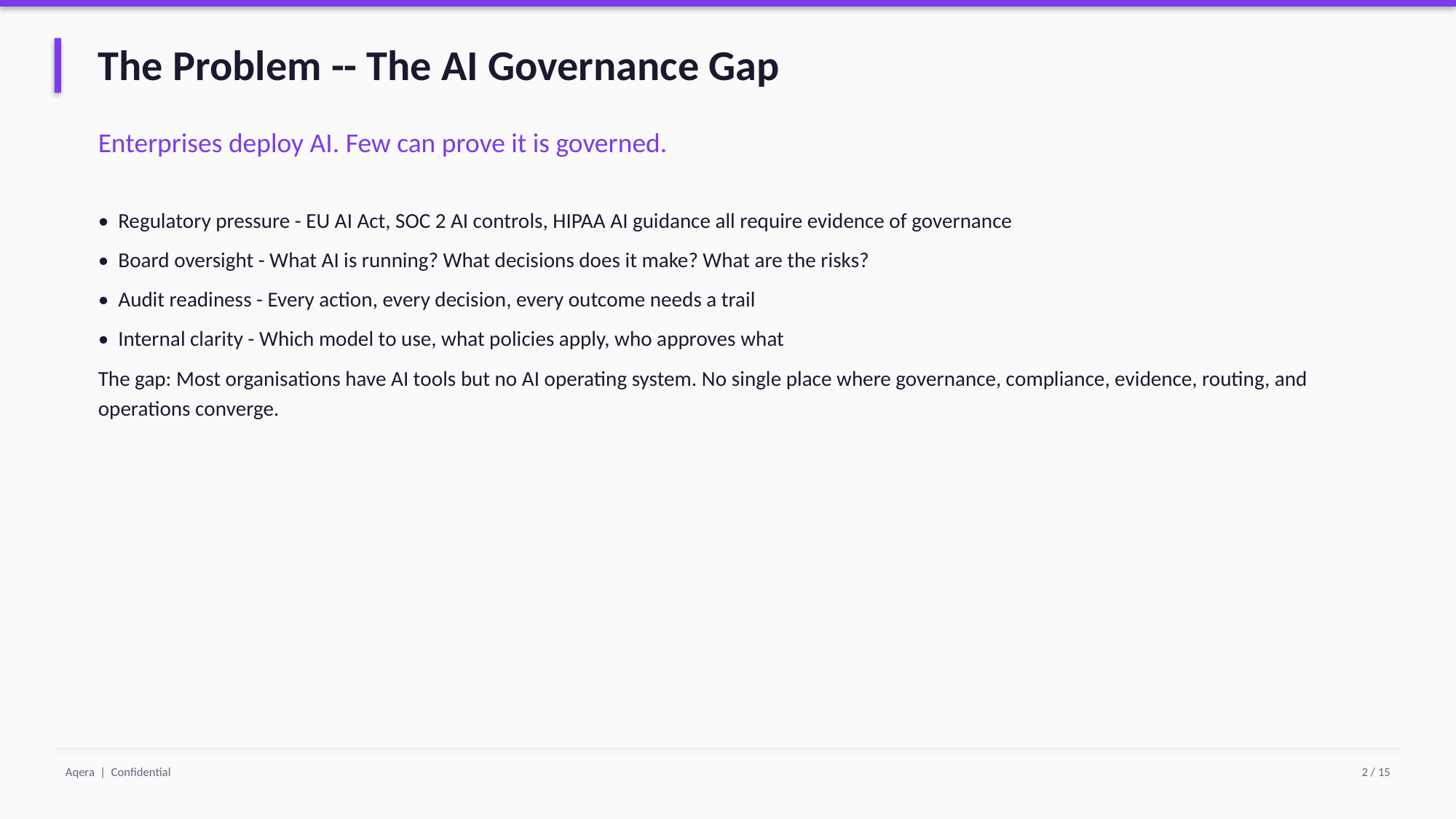

The Problem -- The AI Governance Gap

Enterprises deploy AI. Few can prove it is governed.
•  Regulatory pressure - EU AI Act, SOC 2 AI controls, HIPAA AI guidance all require evidence of governance
•  Board oversight - What AI is running? What decisions does it make? What are the risks?
•  Audit readiness - Every action, every decision, every outcome needs a trail
•  Internal clarity - Which model to use, what policies apply, who approves what
The gap: Most organisations have AI tools but no AI operating system. No single place where governance, compliance, evidence, routing, and operations converge.

Aqera  |  Confidential
2 / 15